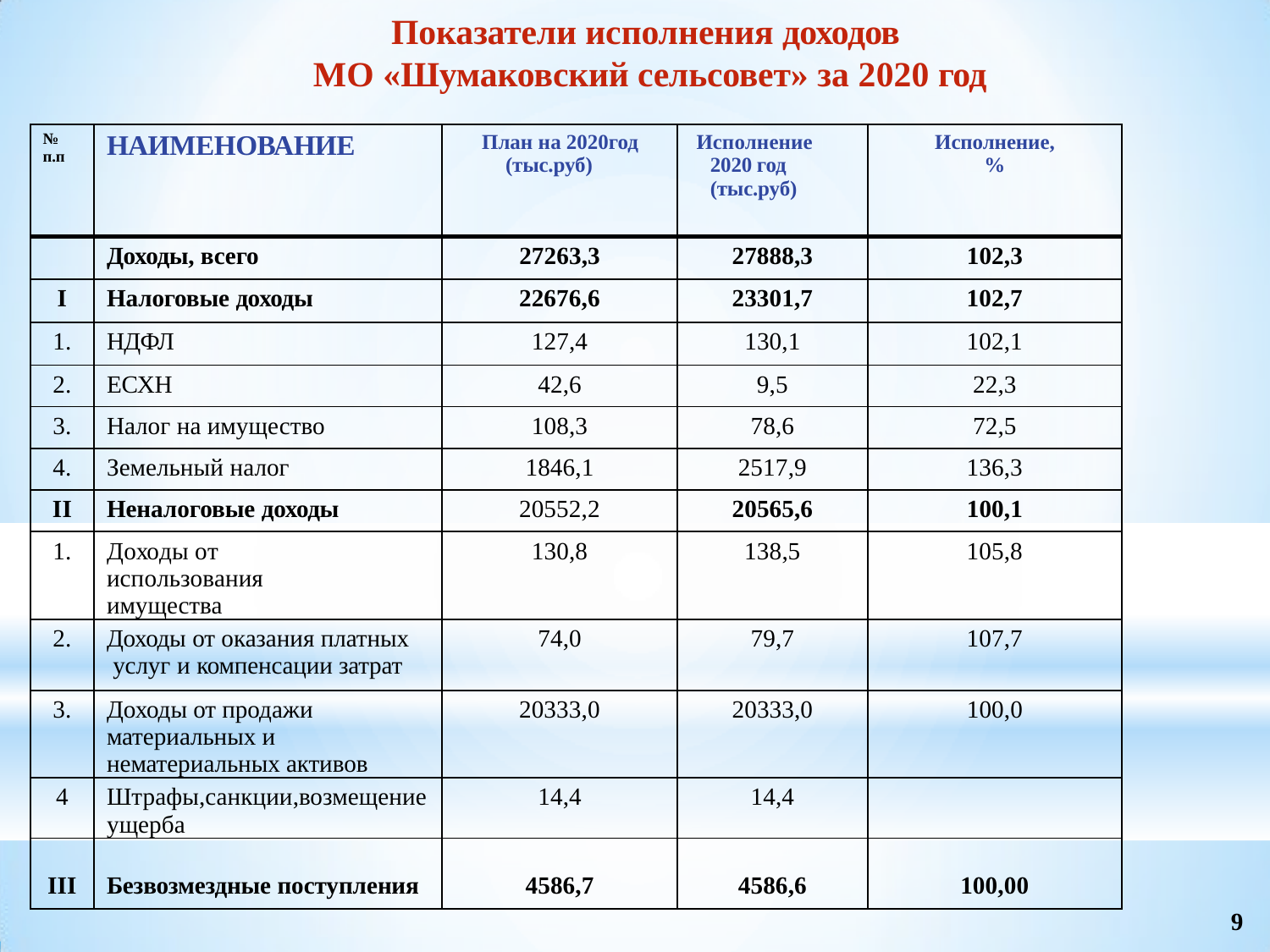

# Показатели исполнения доходов МО «Шумаковский сельсовет» за 2020 год
| № п.п | НАИМЕНОВАНИЕ | План на 2020год (тыс.руб) | Исполнение 2020 год (тыс.руб) | Исполнение, % |
| --- | --- | --- | --- | --- |
|  | Доходы, всего | 27263,3 | 27888,3 | 102,3 |
| I | Налоговые доходы | 22676,6 | 23301,7 | 102,7 |
| 1. | НДФЛ | 127,4 | 130,1 | 102,1 |
| 2. | ЕСХН | 42,6 | 9,5 | 22,3 |
| 3. | Налог на имущество | 108,3 | 78,6 | 72,5 |
| 4. | Земельный налог | 1846,1 | 2517,9 | 136,3 |
| II | Неналоговые доходы | 20552,2 | 20565,6 | 100,1 |
| 1. | Доходы от использования имущества | 130,8 | 138,5 | 105,8 |
| 2. | Доходы от оказания платных услуг и компенсации затрат | 74,0 | 79,7 | 107,7 |
| 3. | Доходы от продажи материальных и нематериальных активов | 20333,0 | 20333,0 | 100,0 |
| 4 | Штрафы,санкции,возмещение ущерба | 14,4 | 14,4 |  |
| III | Безвозмездные поступления | 4586,7 | 4586,6 | 100,00 |
9